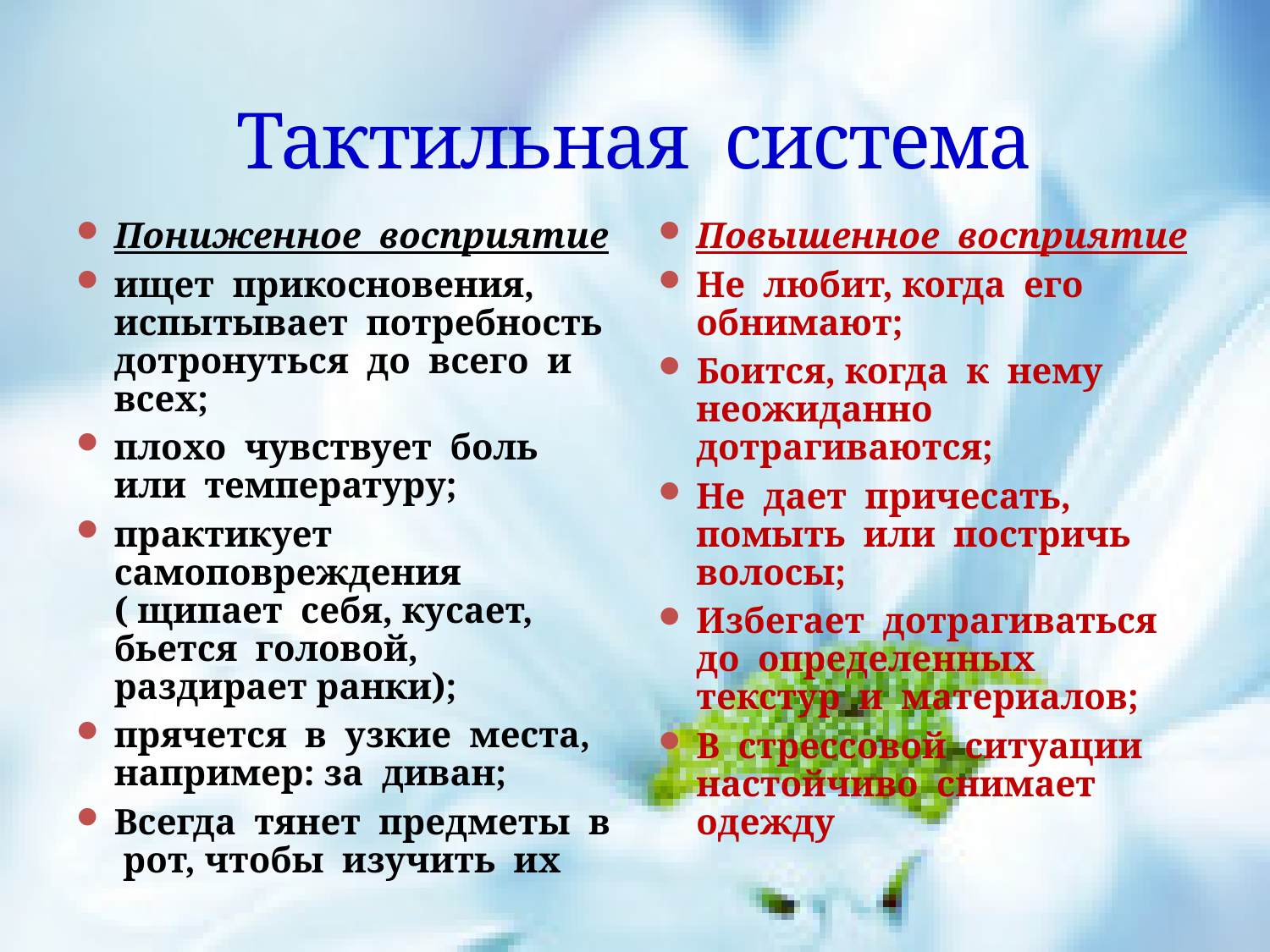

# Тактильная  система
Пониженное  восприятие
ищет  прикосновения, испытывает  потребность  дотронуться  до  всего  и всех;
плохо  чувствует  боль  или  температуру;
практикует  самоповреждения ( щипает  себя, кусает, бьется  головой, раздирает ранки);
прячется  в  узкие  места, например: за  диван;
Всегда  тянет  предметы  в  рот, чтобы  изучить  их

Повышенное  восприятие
Не  любит, когда  его  обнимают;
Боится, когда  к  нему  неожиданно  дотрагиваются;
Не  дает  причесать, помыть  или  постричь  волосы;
Избегает  дотрагиваться  до  определенных  текстур  и  материалов;
В  стрессовой  ситуации  настойчиво  снимает  одежду